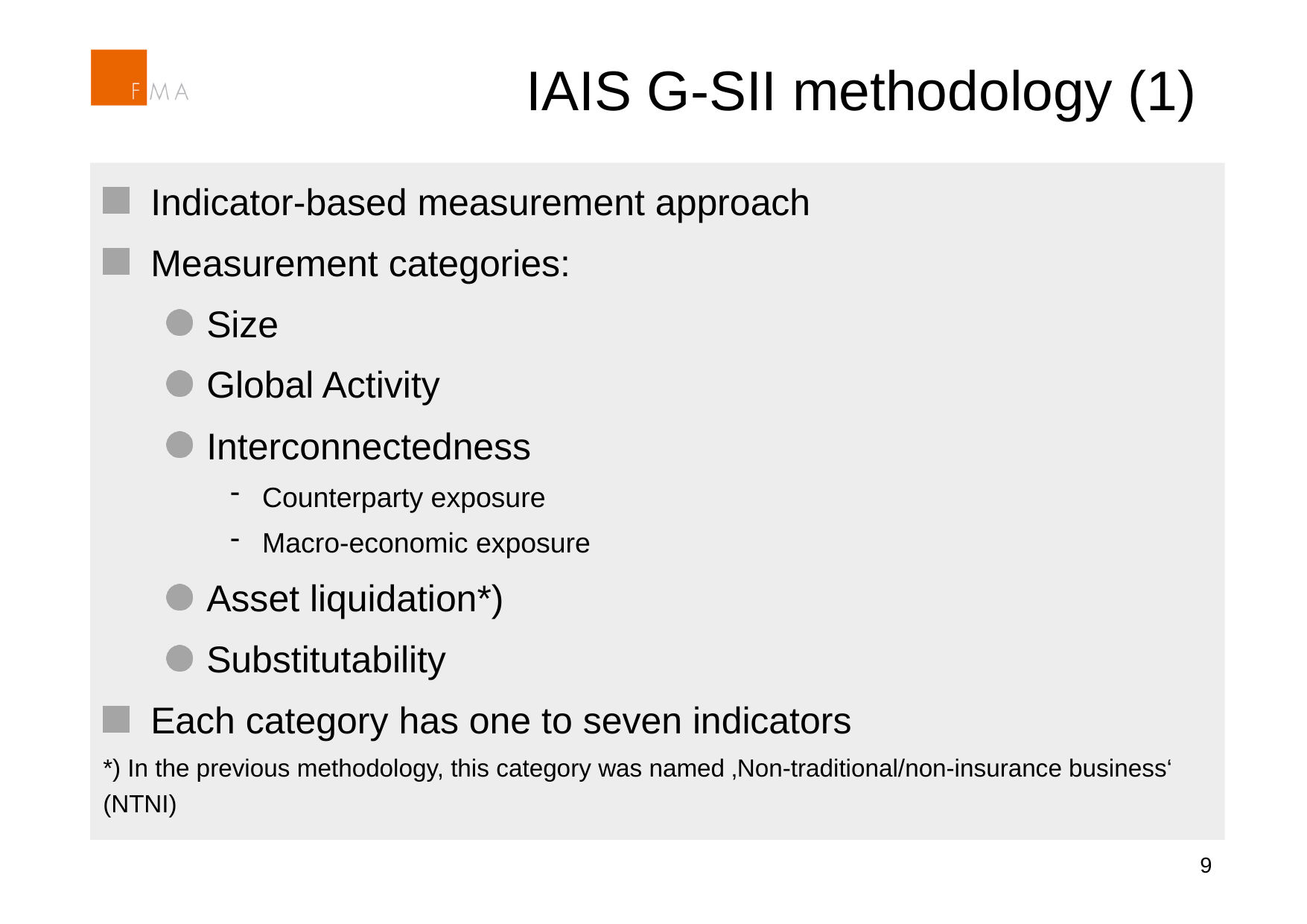

# IAIS G-SII methodology (1)
Indicator-based measurement approach
Measurement categories:
Size
Global Activity
Interconnectedness
Counterparty exposure
Macro-economic exposure
Asset liquidation*)
Substitutability
Each category has one to seven indicators
*) In the previous methodology, this category was named ‚Non-traditional/non-insurance business‘ (NTNI)

9